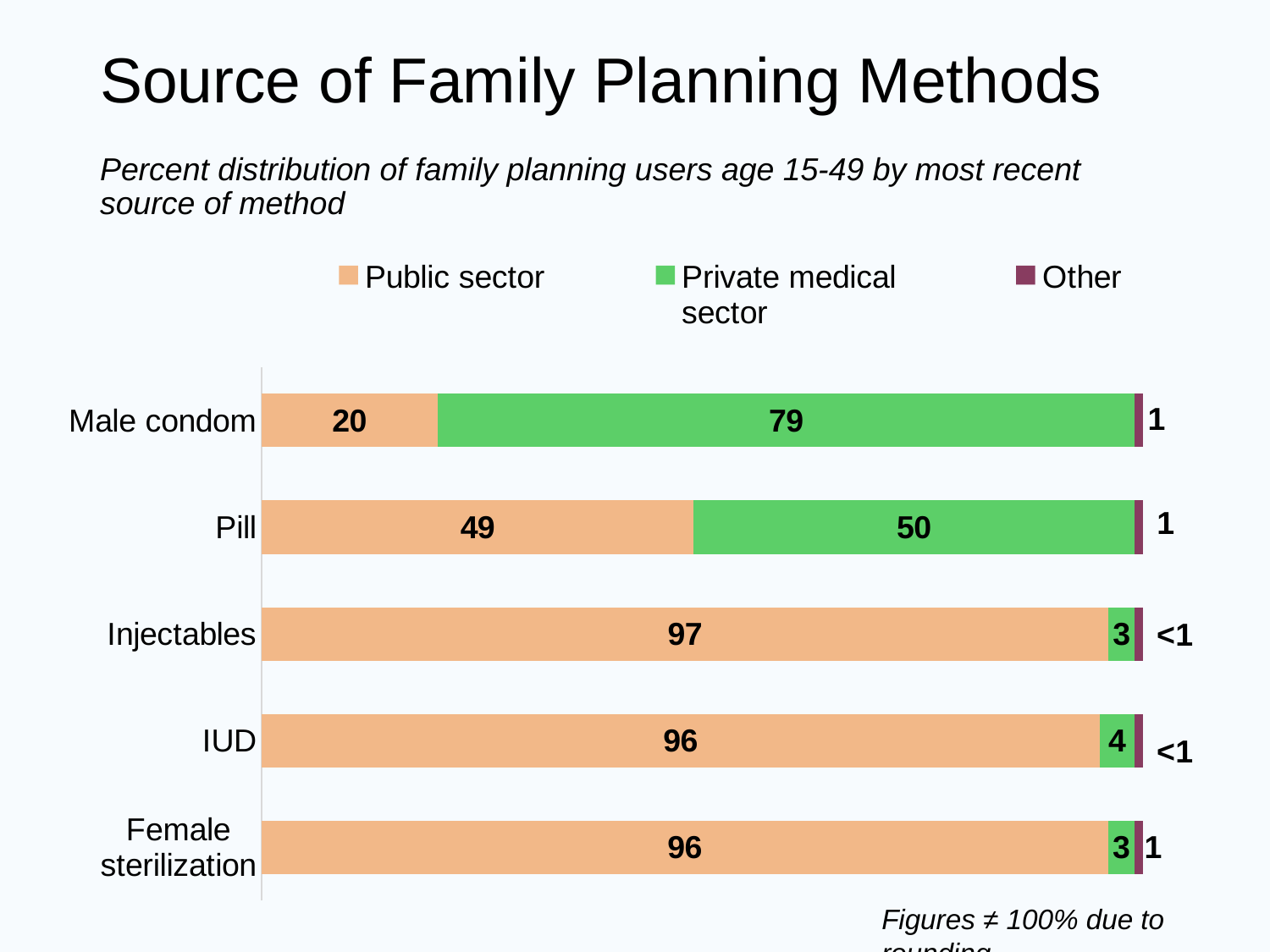

# Source of Family Planning Methods
Percent distribution of family planning users age 15-49 by most recent source of method

### Chart

| Category | Public sector | Private medical
sector | Other |
|---|---|---|---|
| Female sterilization | 96.0 | 3.0 | 1.0 |
| IUD | 96.0 | 4.0 | 1.0 |
| Injectables | 97.0 | 3.0 | 1.0 |
| Pill | 49.0 | 50.0 | 1.0 |
| Male condom | 20.0 | 79.0 | 1.0 |
1
<1
<1
Figures ≠ 100% due to rounding.